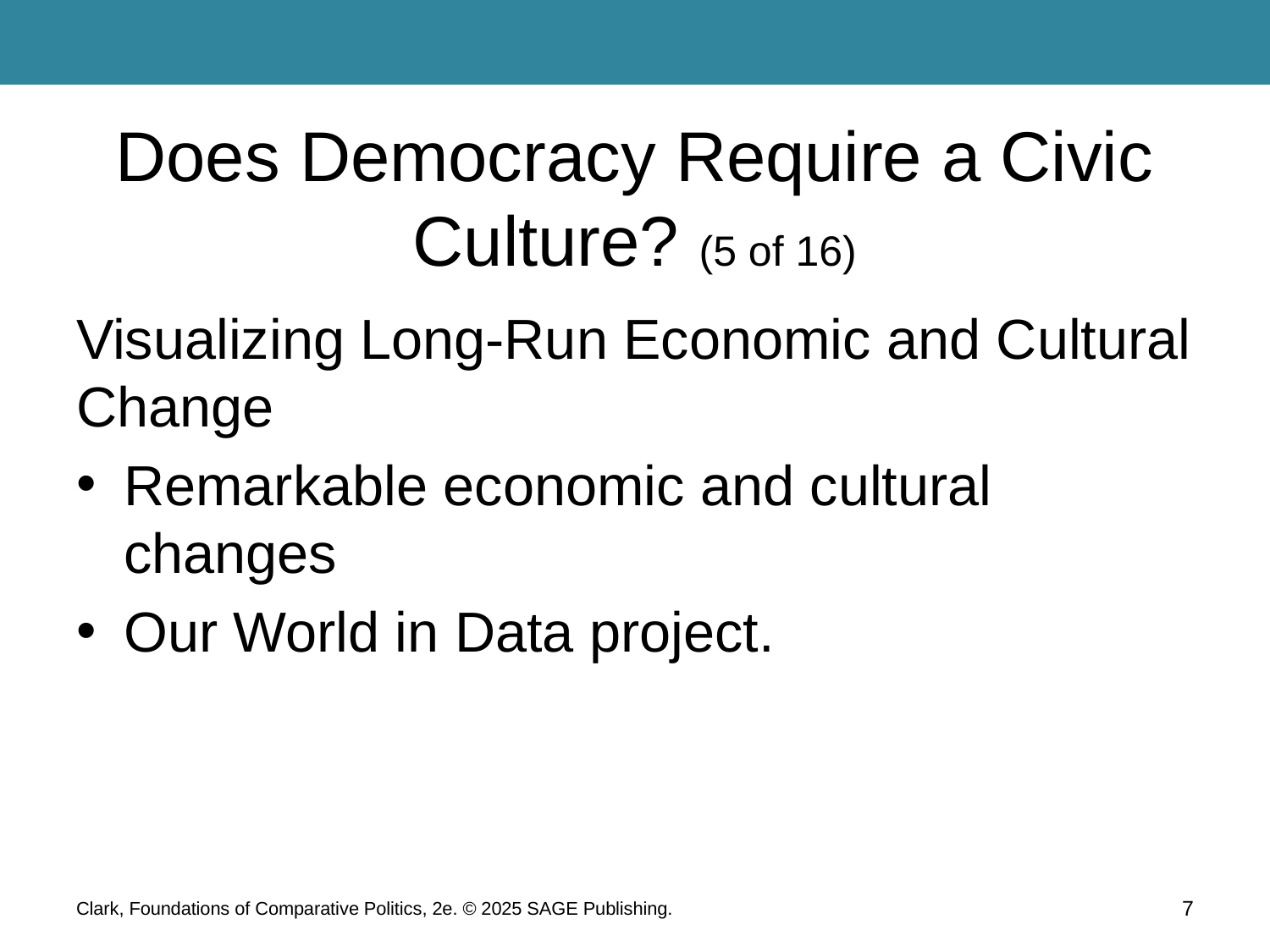

# Does Democracy Require a Civic Culture? (5 of 16)
Visualizing Long-Run Economic and Cultural Change
Remarkable economic and cultural changes
Our World in Data project.

Clark, Foundations of Comparative Politics, 2e. © 2025 SAGE Publishing.
7